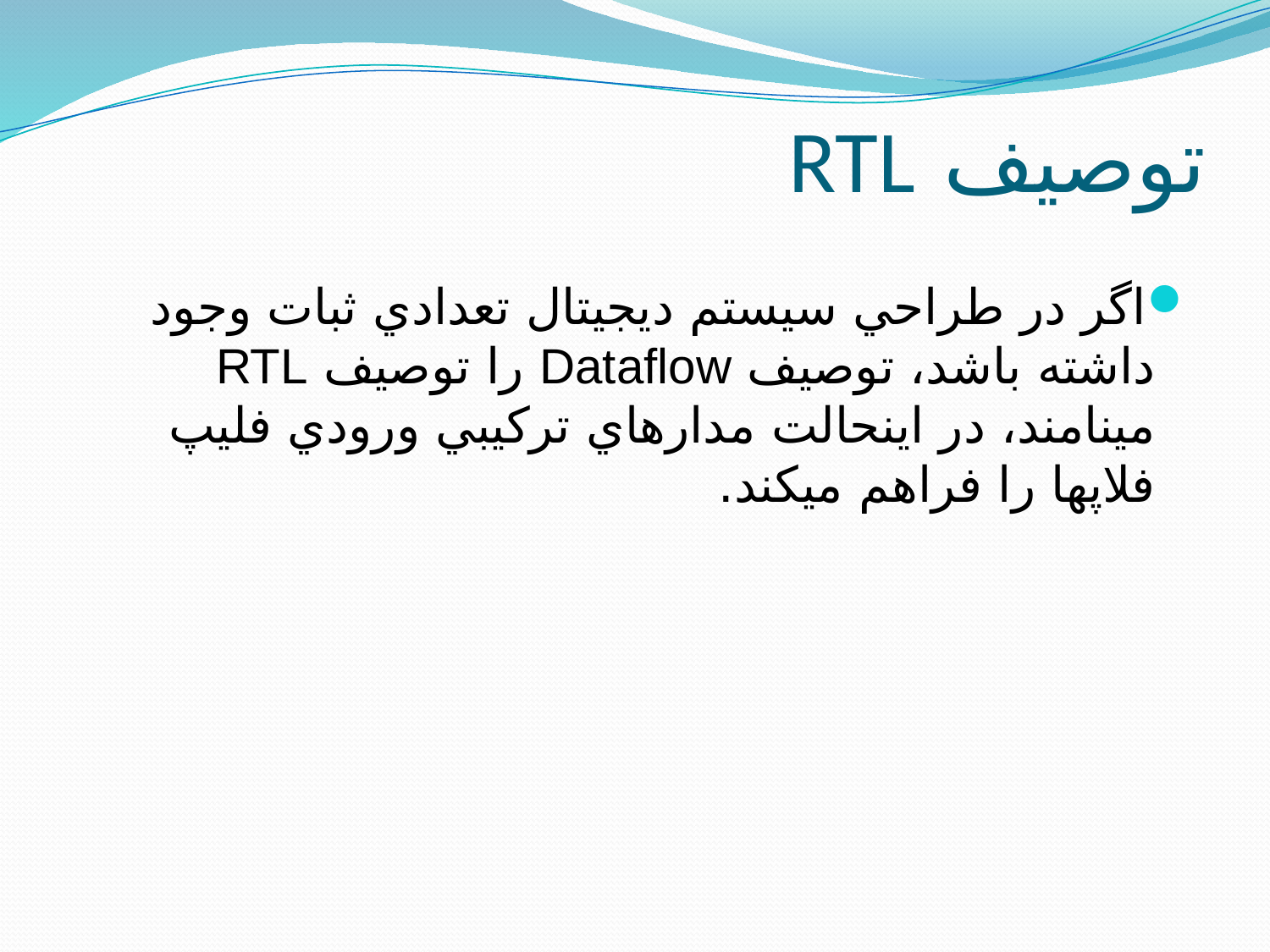

# توصيف RTL
اگر در طراحي سيستم ديجيتال تعدادي ثبات وجود داشته باشد، توصيف Dataflow را توصيف RTL مي‏نامند، در اينحالت مدارهاي ترکيبي ورودي فليپ فلاپ‏ها را فراهم مي‏کند.